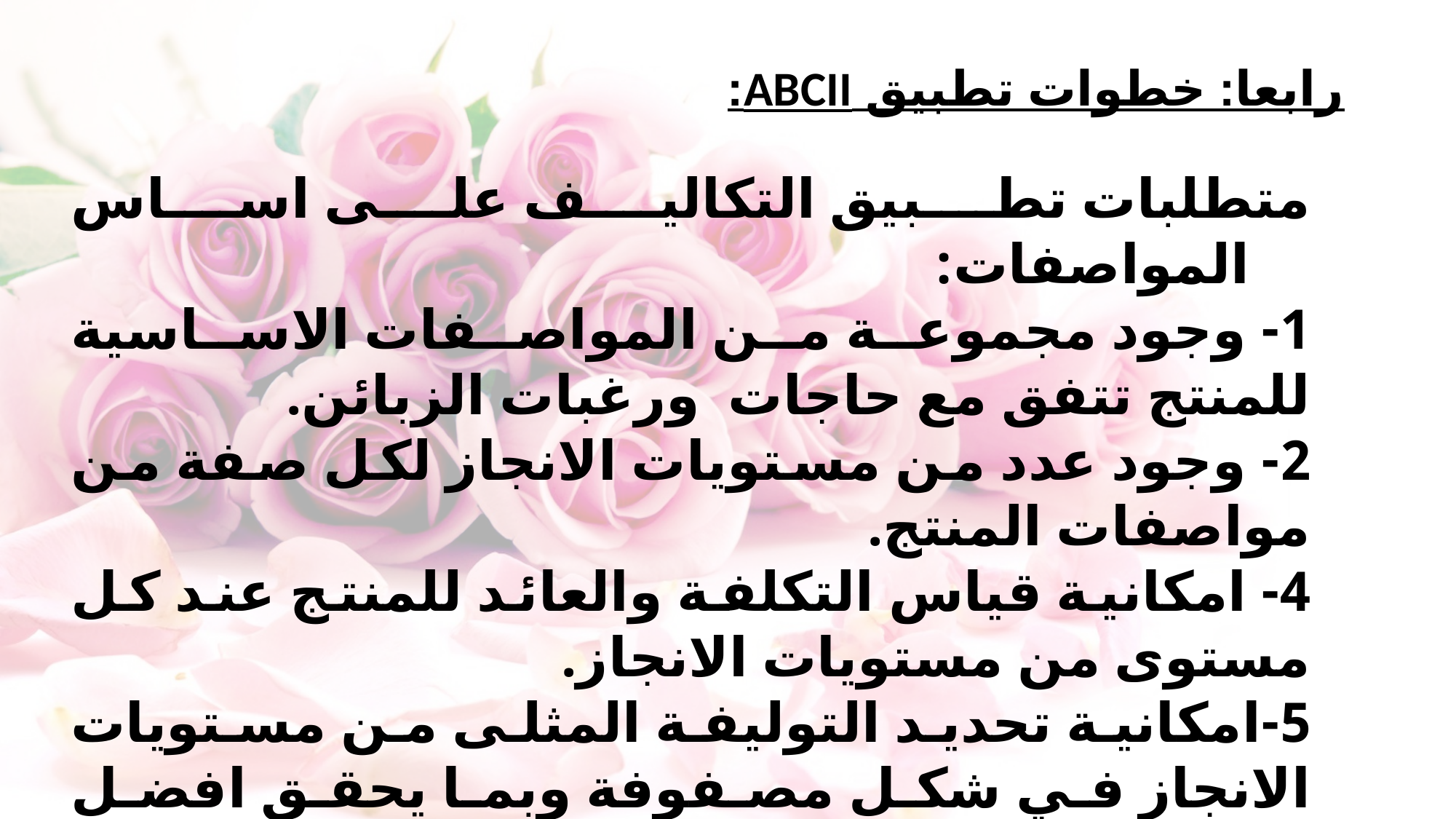

# رابعا: خطوات تطبيق ABCII:
متطلبات تطبيق التكاليف على اساس المواصفات:
1- وجود مجموعة من المواصفات الاساسية للمنتج تتفق مع حاجات  ورغبات الزبائن.
2- وجود عدد من مستويات الانجاز لكل صفة من مواصفات المنتج.
4- امكانية قياس التكلفة والعائد للمنتج عند كل مستوى من مستويات الانجاز.
5-امكانية تحديد التوليفة المثلى من مستويات الانجاز في شكل مصفوفة وبما يحقق افضل عائد للمنظمة مع الوفاء بحاجات ورغبات الزبائن.